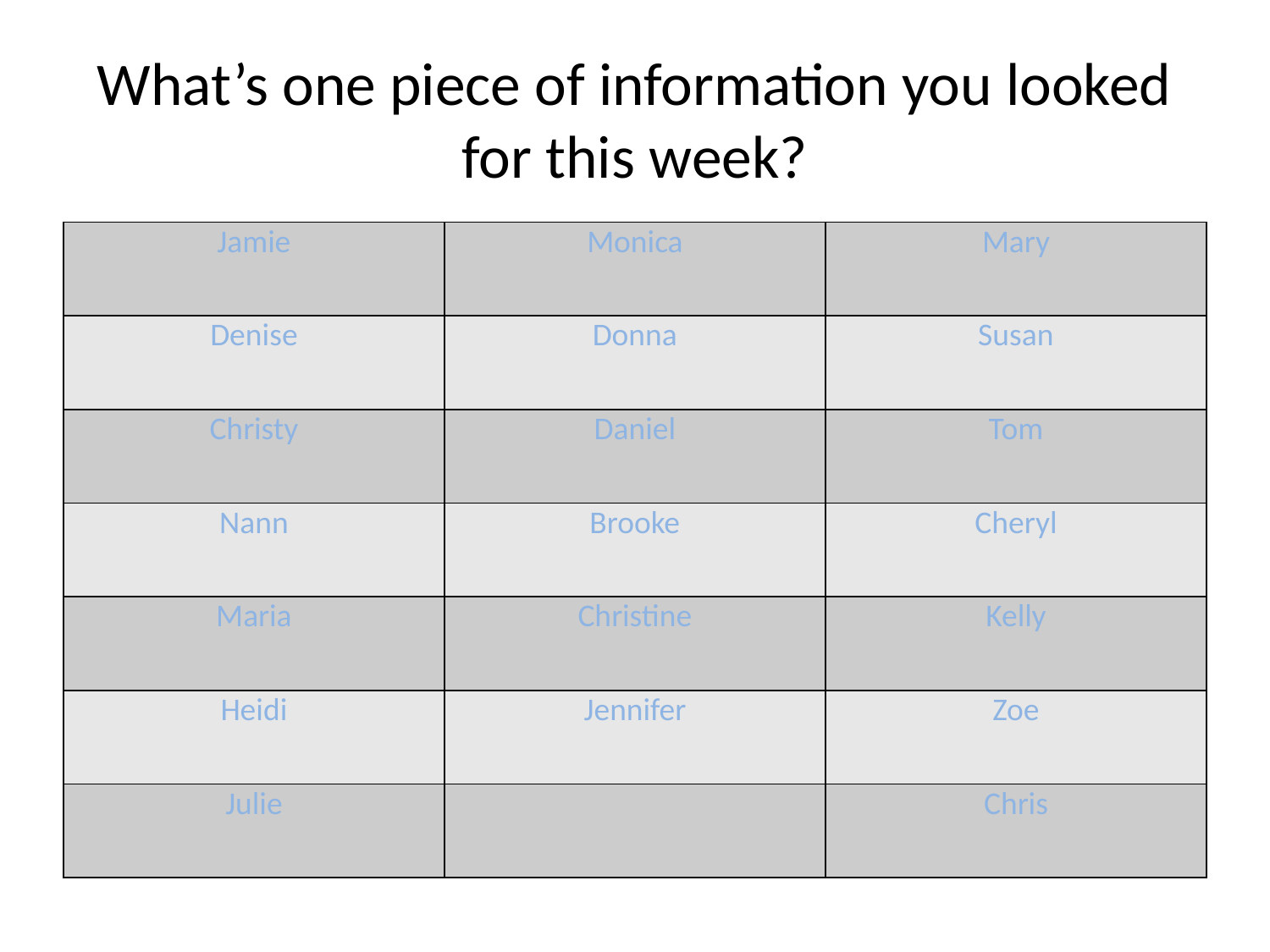

# What’s one piece of information you looked for this week?
| Jamie | Monica | Mary |
| --- | --- | --- |
| Denise | Donna | Susan |
| Christy | Daniel | Tom |
| Nann | Brooke | Cheryl |
| Maria | Christine | Kelly |
| Heidi | Jennifer | Zoe |
| Julie |  | Chris |